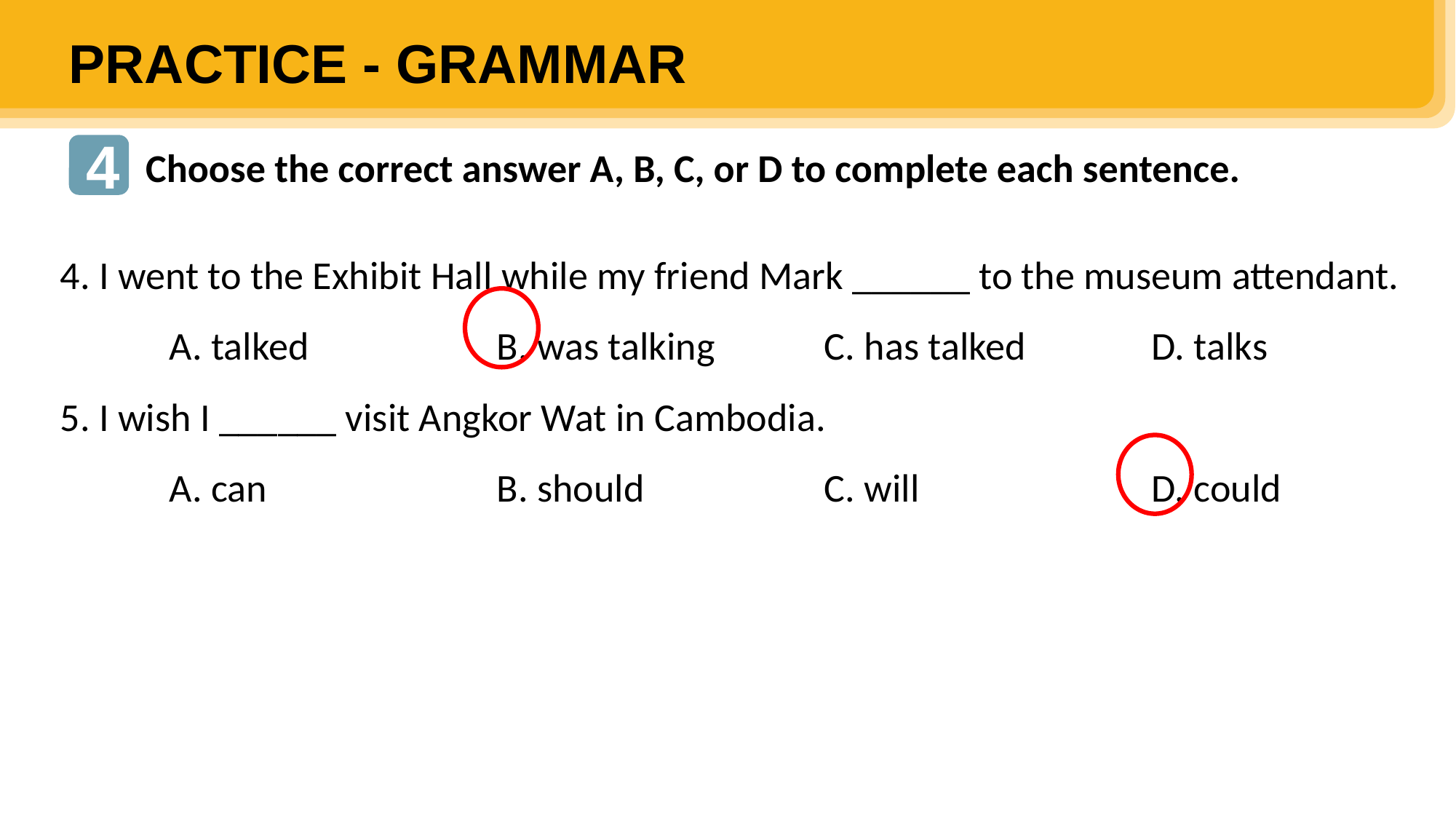

PRACTICE - GRAMMAR
4

Choose the correct answer A, B, C, or D to complete each sentence.
4. I went to the Exhibit Hall while my friend Mark ______ to the museum attendant.
	A. talked 		B. was talking 	C. has talked 		D. talks
5. I wish I ______ visit Angkor Wat in Cambodia.
	A. can 			B. should 		C. will 			D. could